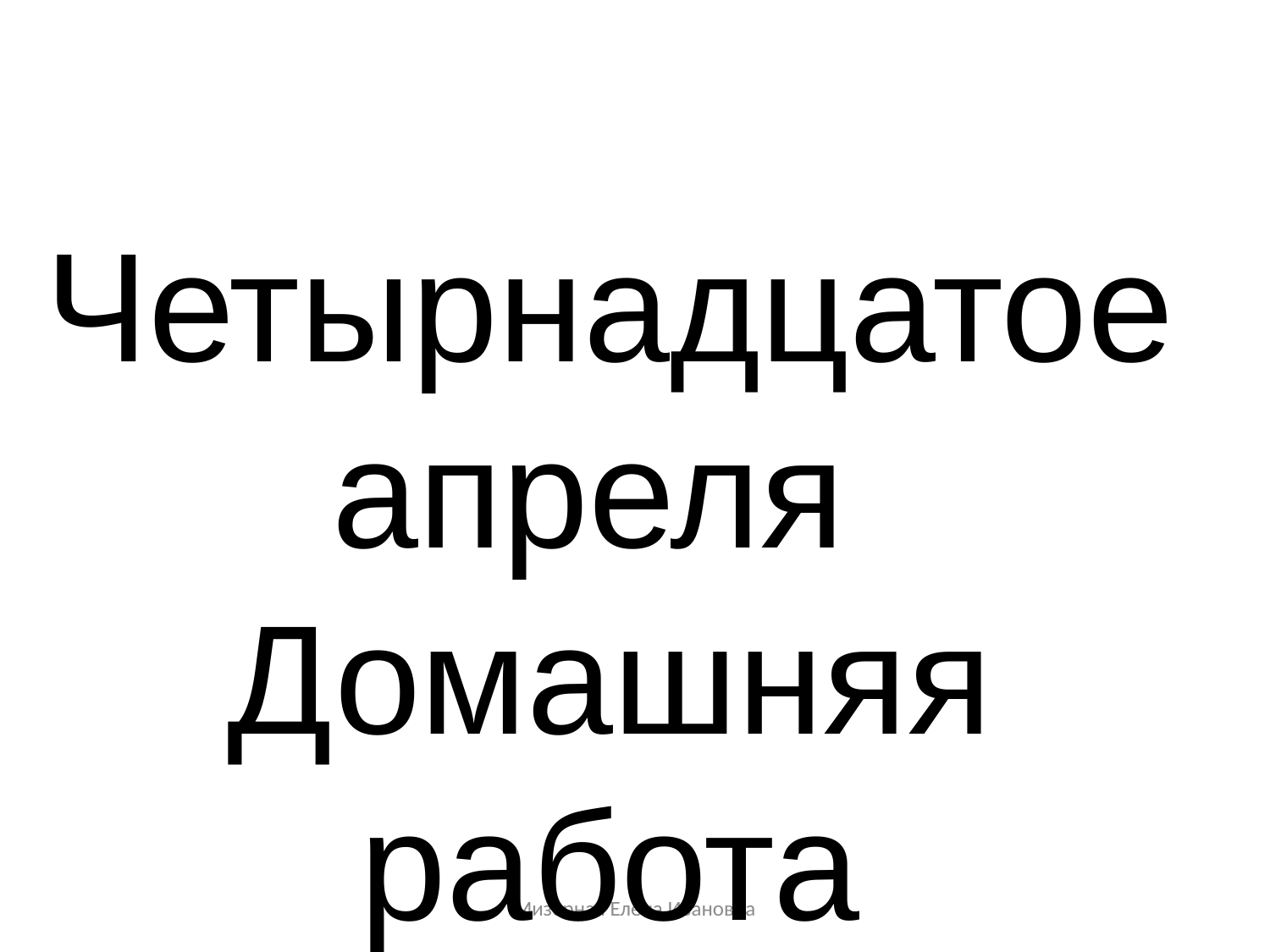

Четырнадцатое апреля
Домашняя работа
Мизерная Елена Ивановна